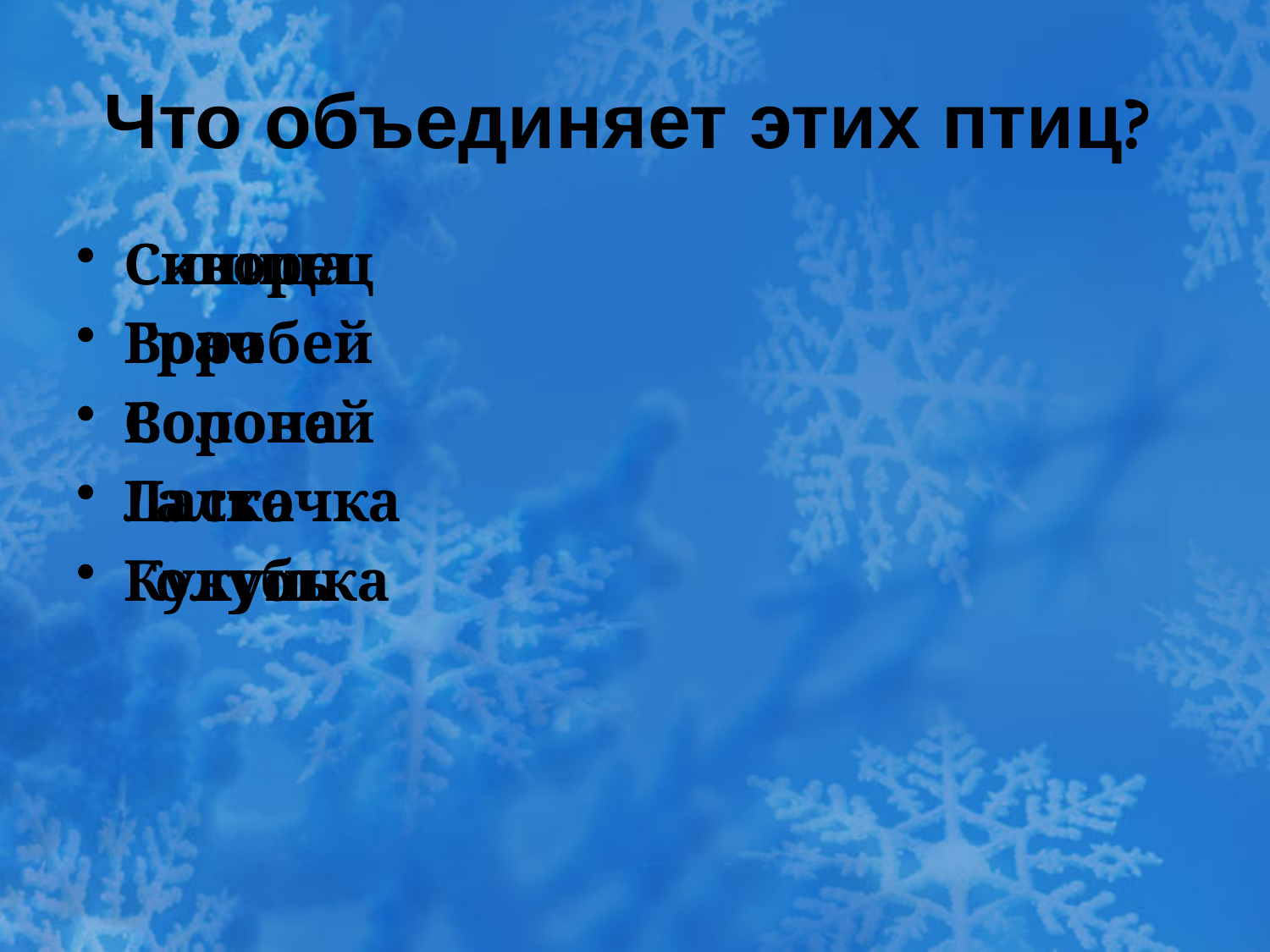

# Что объединяет этих птиц?
Скворец
Грач
Соловей
Ласточка
Кукушка
Синица
Воробей
Ворона
Галка
Голубь